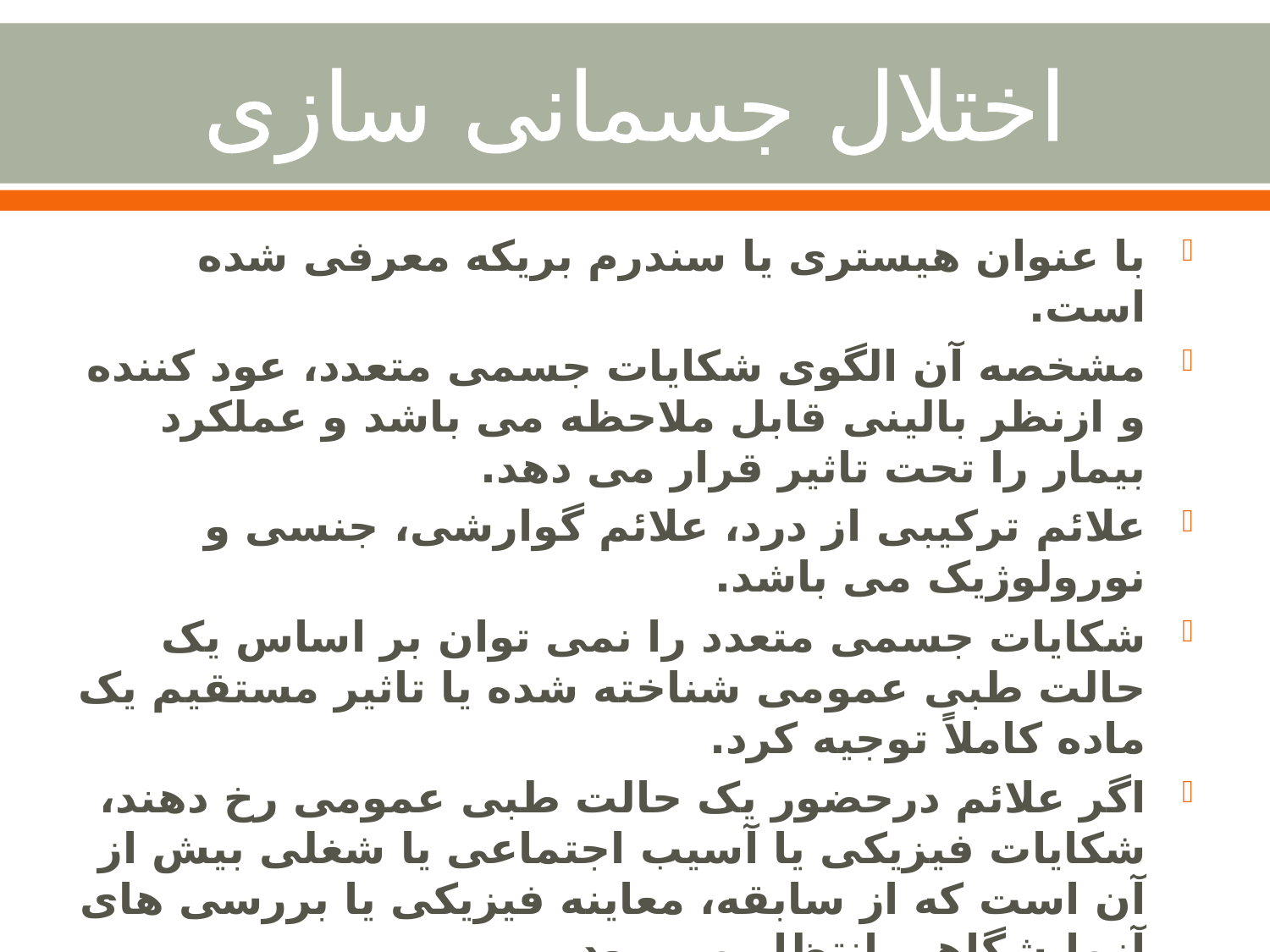

# اختلال جسمانی سازی
با عنوان هيستری يا سندرم بريکه معرفی شده است.
مشخصه آن الگوی شکايات جسمی متعدد، عود کننده و ازنظر بالينی قابل ملاحظه می باشد و عملکرد بيمار را تحت تاثير قرار می دهد.
علائم ترکيبی از درد، علائم گوارشی، جنسی و نورولوژيک می باشد.
شکايات جسمی متعدد را نمی توان بر اساس يک حالت طبی عمومی شناخته شده يا تاثير مستقيم يک ماده کاملاً توجيه کرد.
اگر علائم درحضور يک حالت طبی عمومی رخ دهند، شکايات فيزيکی يا آسيب اجتماعی يا شغلی بيش از آن است که از سابقه، معاينه فيزيکی يا بررسی های آزمايشگاهی انتظار می رود.
علائم اين اختلال از روی قصد، وانمود يا ايجاد نمی شوند